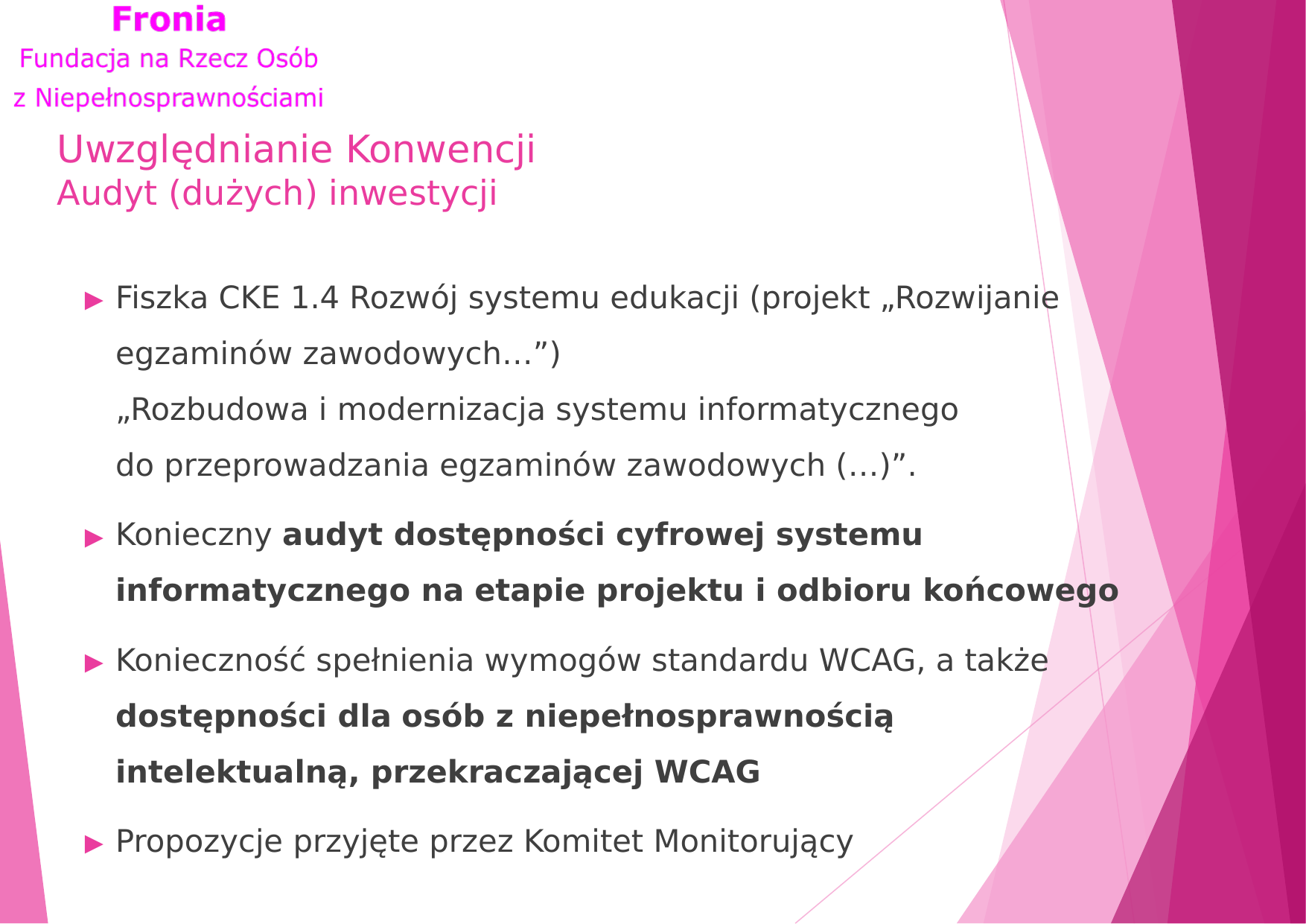

# Uwzględnianie Konwencji Audyt (dużych) inwestycji
Fiszka CKE 1.4 Rozwój systemu edukacji (projekt „Rozwijanie egzaminów zawodowych…”)
„Rozbudowa i modernizacja systemu informatycznego do przeprowadzania egzaminów zawodowych (…)”.
Konieczny audyt dostępności cyfrowej systemu informatycznego na etapie projektu i odbioru końcowego
Konieczność spełnienia wymogów standardu WCAG, a także dostępności dla osób z niepełnosprawnością intelektualną, przekraczającej WCAG
Propozycje przyjęte przez Komitet Monitorujący